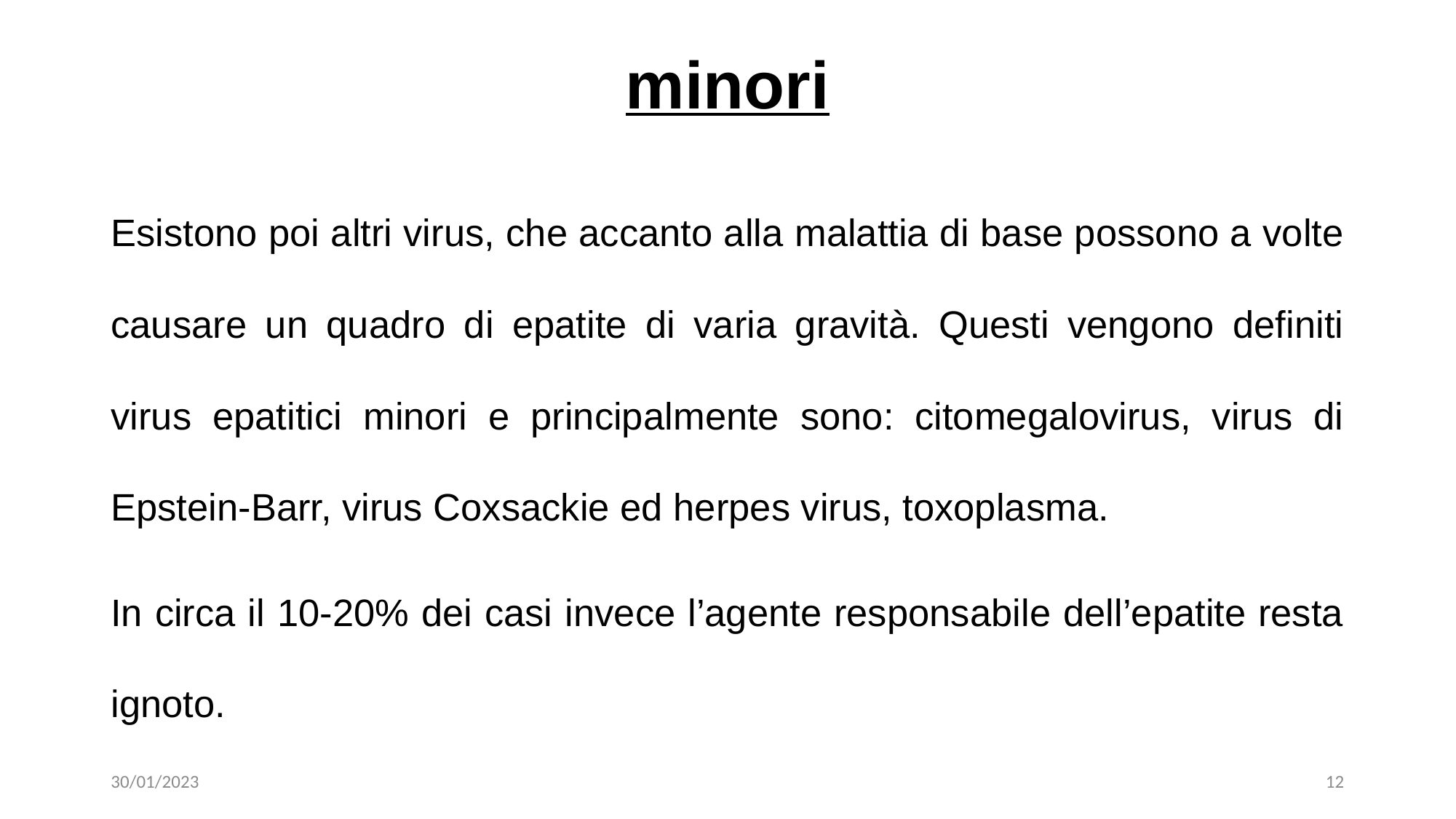

# minori
Esistono poi altri virus, che accanto alla malattia di base possono a volte causare un quadro di epatite di varia gravità. Questi vengono definiti virus epatitici minori e principalmente sono: citomegalovirus, virus di Epstein-Barr, virus Coxsackie ed herpes virus, toxoplasma.
In circa il 10-20% dei casi invece l’agente responsabile dell’epatite resta ignoto.
30/01/2023

12